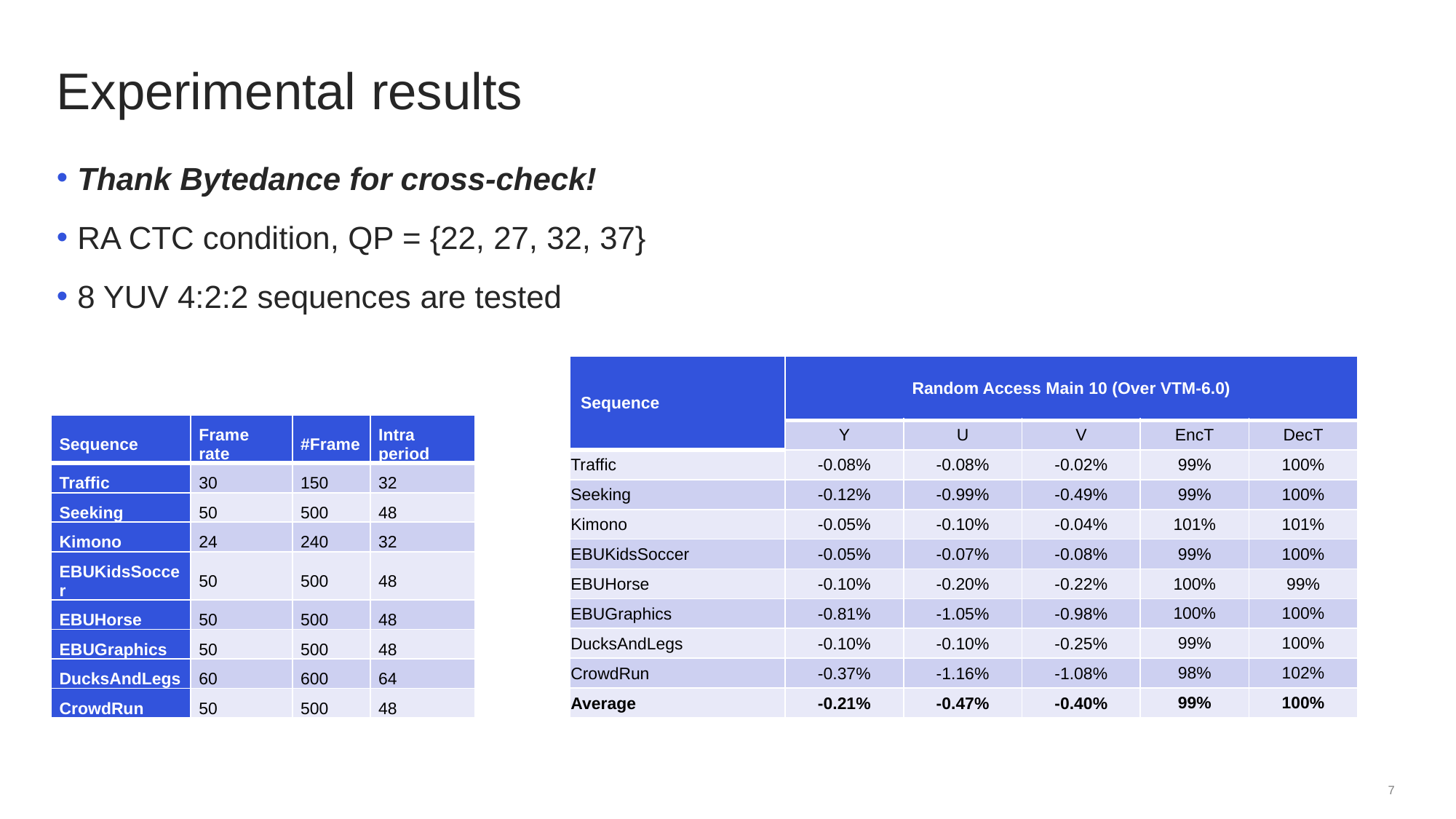

# Experimental results
Thank Bytedance for cross-check!
RA CTC condition, QP = {22, 27, 32, 37}
8 YUV 4:2:2 sequences are tested

| Sequence | Random Access Main 10 (Over VTM-6.0) |  |  |  |  |
| --- | --- | --- | --- | --- | --- |
|  | Y | U | V | EncT | DecT |
| Traffic | -0.08% | -0.08% | -0.02% | 99% | 100% |
| Seeking | -0.12% | -0.99% | -0.49% | 99% | 100% |
| Kimono | -0.05% | -0.10% | -0.04% | 101% | 101% |
| EBUKidsSoccer | -0.05% | -0.07% | -0.08% | 99% | 100% |
| EBUHorse | -0.10% | -0.20% | -0.22% | 100% | 99% |
| EBUGraphics | -0.81% | -1.05% | -0.98% | 100% | 100% |
| DucksAndLegs | -0.10% | -0.10% | -0.25% | 99% | 100% |
| CrowdRun | -0.37% | -1.16% | -1.08% | 98% | 102% |
| Average | -0.21% | -0.47% | -0.40% | 99% | 100% |
| Sequence | Frame rate | #Frame | Intra period |
| --- | --- | --- | --- |
| Traffic | 30 | 150 | 32 |
| Seeking | 50 | 500 | 48 |
| Kimono | 24 | 240 | 32 |
| EBUKidsSoccer | 50 | 500 | 48 |
| EBUHorse | 50 | 500 | 48 |
| EBUGraphics | 50 | 500 | 48 |
| DucksAndLegs | 60 | 600 | 64 |
| CrowdRun | 50 | 500 | 48 |